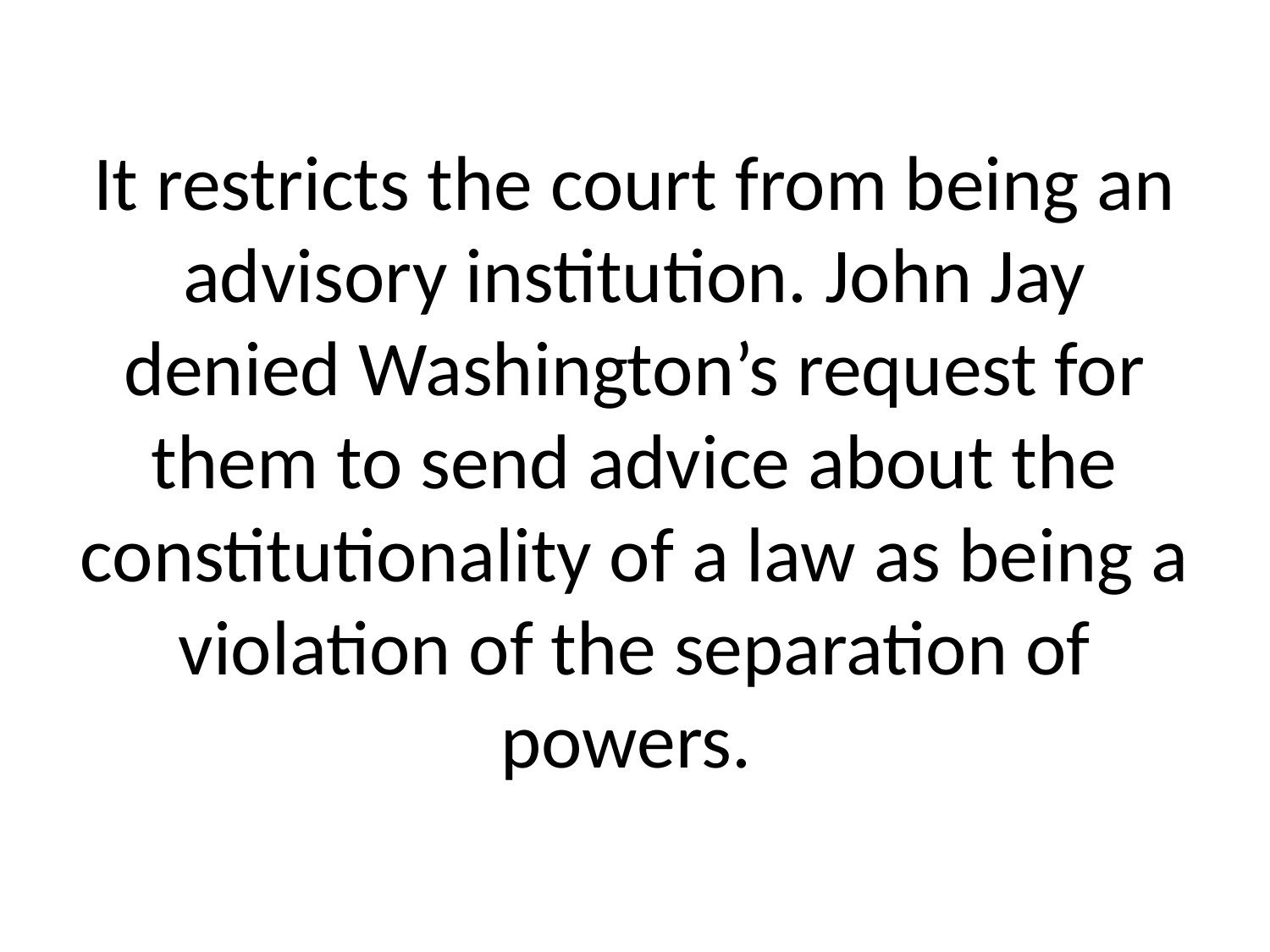

# It restricts the court from being an advisory institution. John Jay denied Washington’s request for them to send advice about the constitutionality of a law as being a violation of the separation of powers.